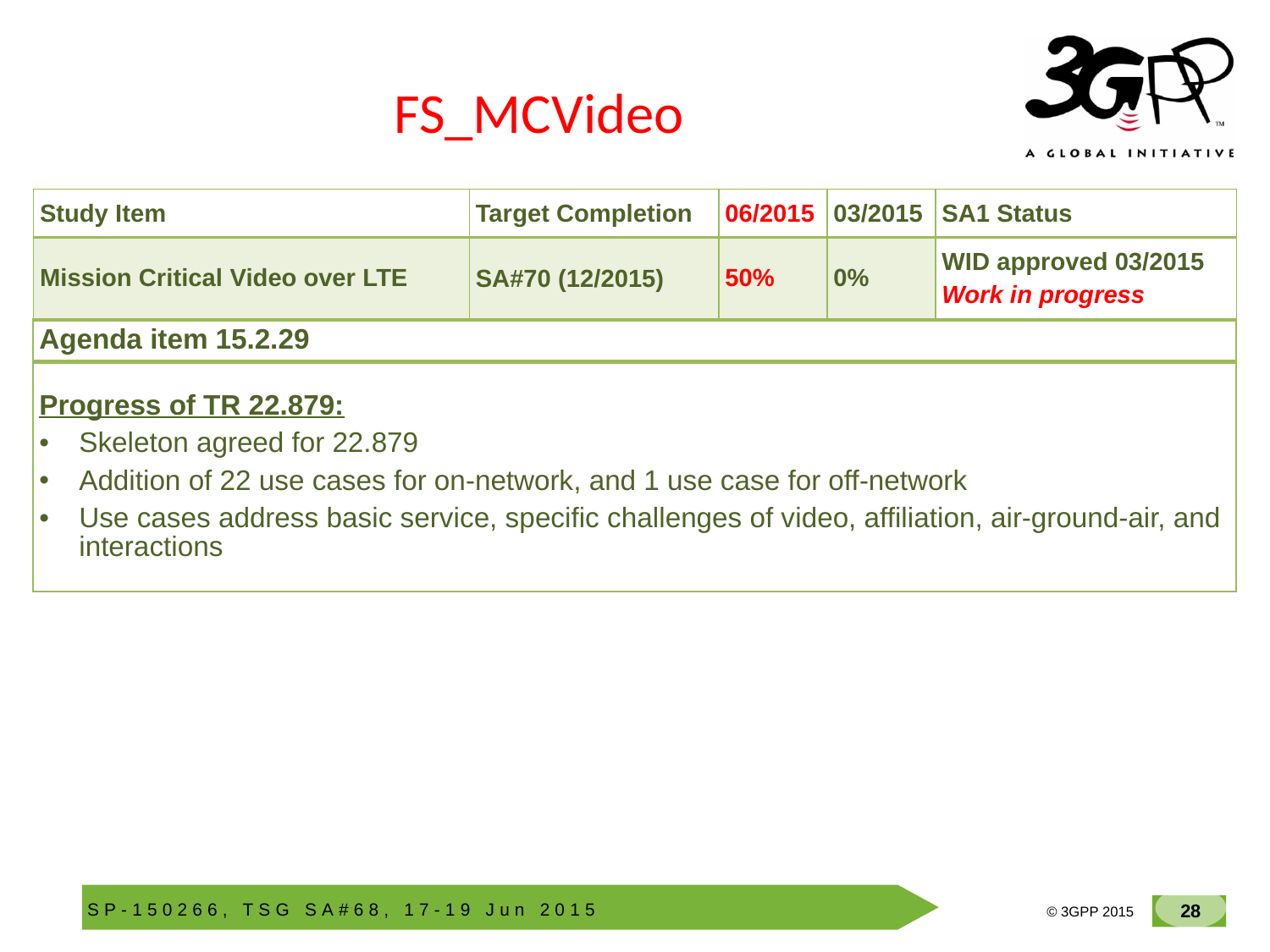

# FS_MCVideo
| Study Item | Target Completion | 06/2015 | 03/2015 | SA1 Status |
| --- | --- | --- | --- | --- |
| Mission Critical Video over LTE | SA#70 (12/2015) | 50% | 0% | WID approved 03/2015 Work in progress |
| Agenda item 15.2.29 |
| --- |
|  |
| Progress of TR 22.879: Skeleton agreed for 22.879 Addition of 22 use cases for on-network, and 1 use case for off-network Use cases address basic service, specific challenges of video, affiliation, air-ground-air, and interactions |